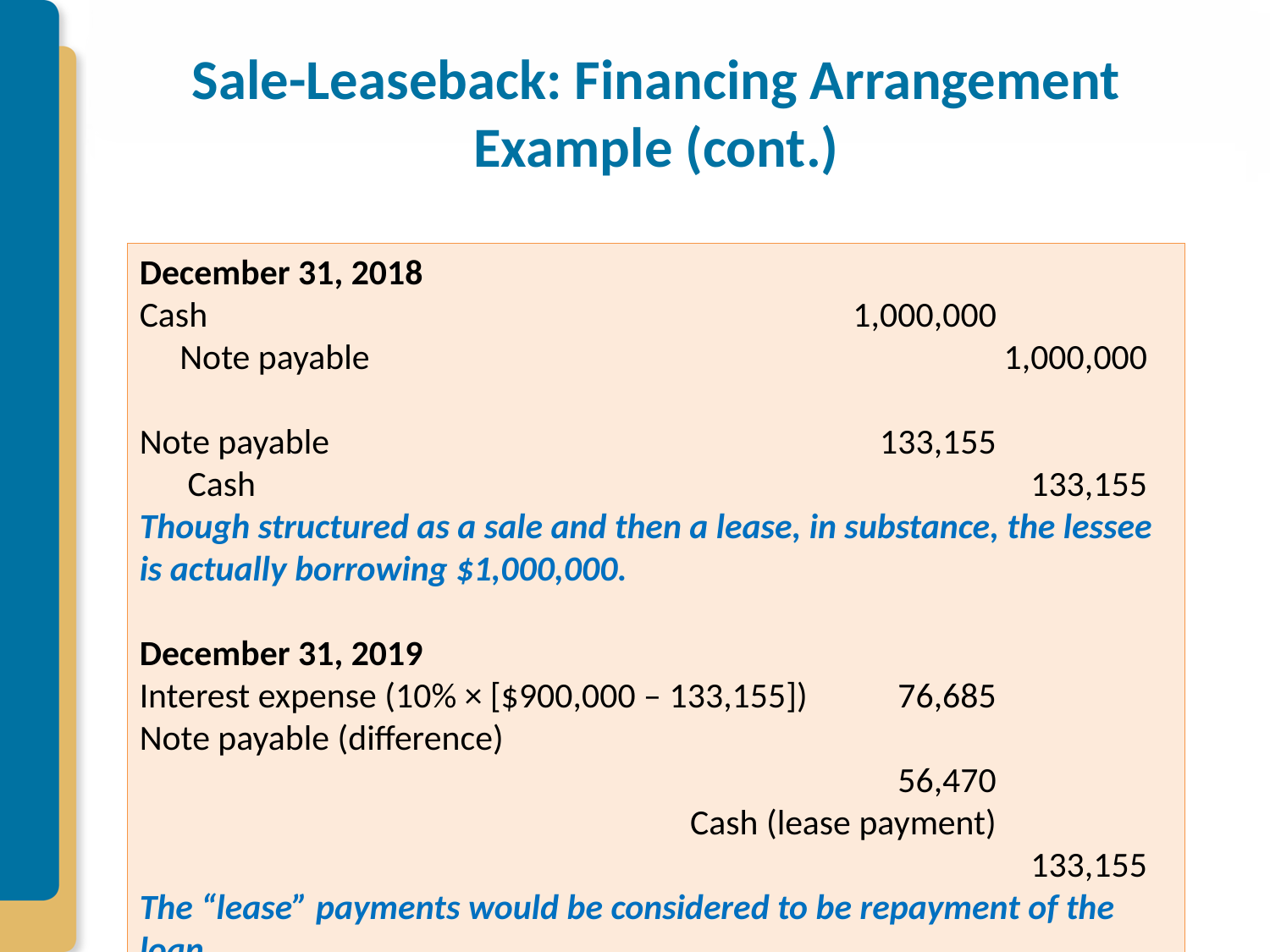

# Sale-Leaseback: Financing Arrangement Example (cont.)
December 31, 2018
Cash	1,000,000
     Note payable		1,000,000

Note payable	133,155
      Cash		133,155
Though structured as a sale and then a lease, in substance, the lessee is actually borrowing $1,000,000.

December 31, 2019
Interest expense (10% × [$900,000 – 133,155])	76,685
Note payable (difference)				56,470
	Cash (lease payment)				133,155
The “lease” payments would be considered to be repayment of the loan.